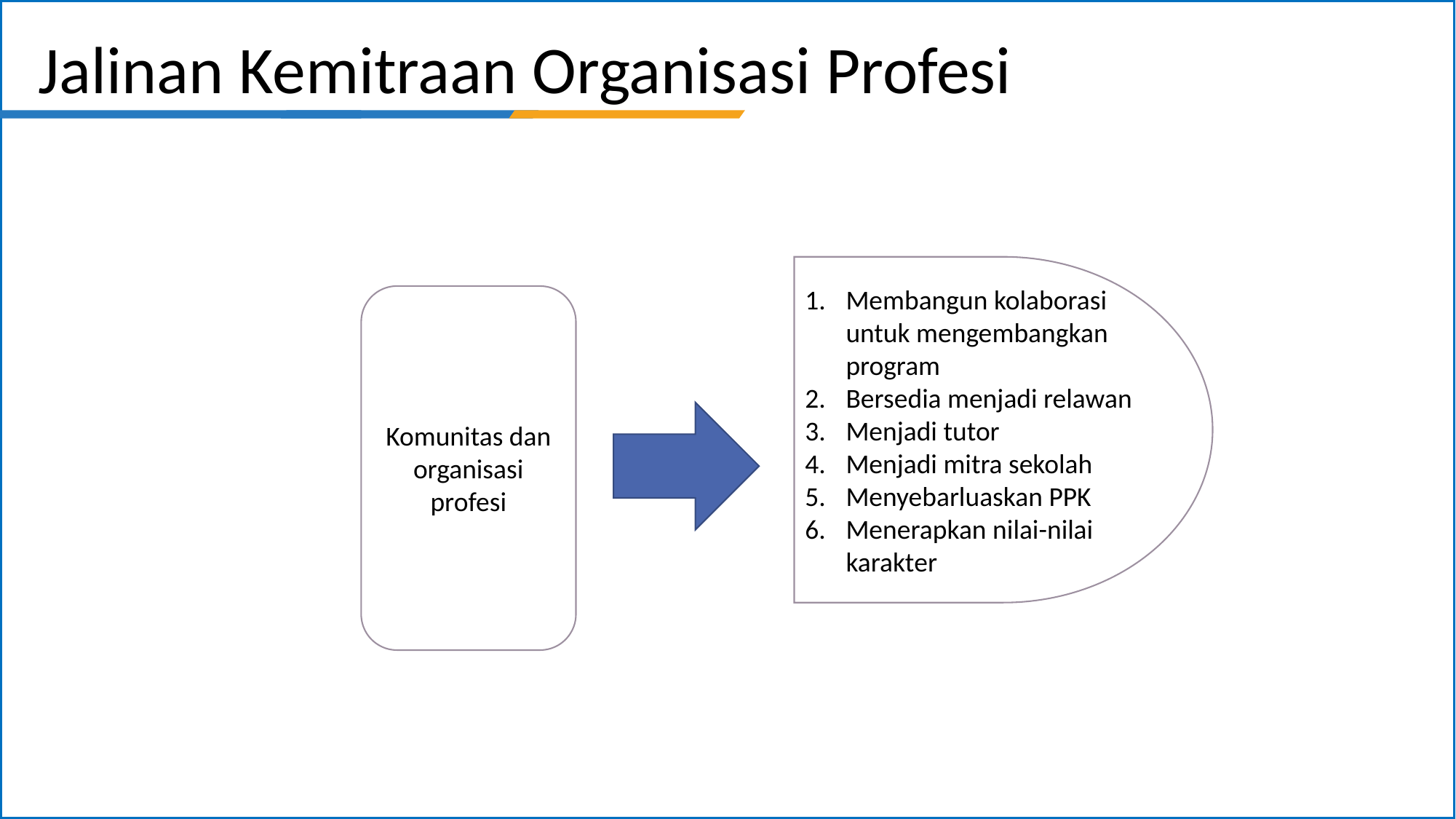

# Jalinan Kemitraan Organisasi Profesi

Membangun kolaborasi untuk mengembangkan program
Bersedia menjadi relawan
Menjadi tutor
Menjadi mitra sekolah
Menyebarluaskan PPK
Menerapkan nilai-nilai karakter

Komunitas dan organisasi profesi